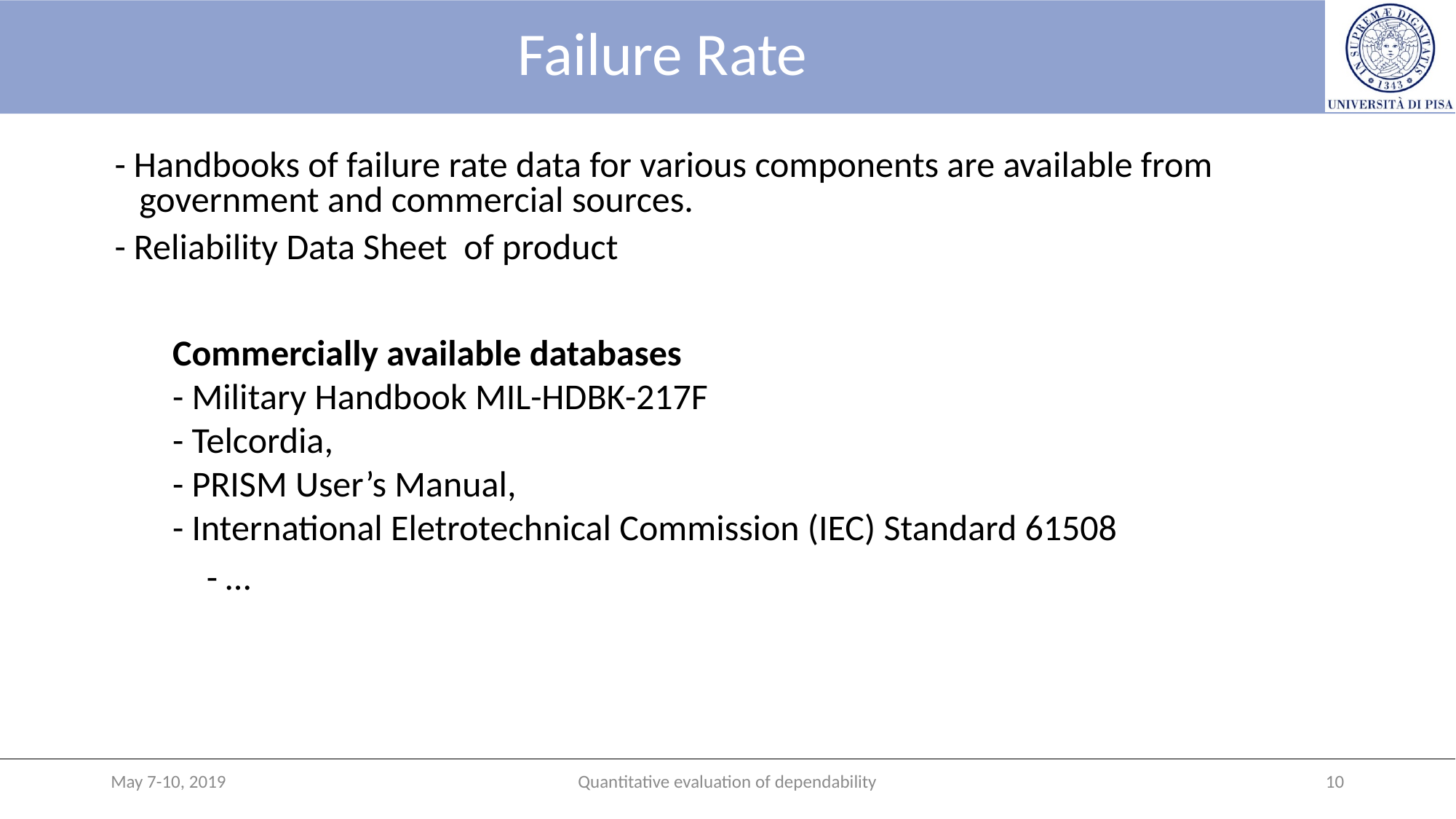

# Failure Rate
- Handbooks of failure rate data for various components are available from
   government and commercial sources.
- Reliability Data Sheet  of product
Commercially available databases
- Military Handbook MIL-HDBK-217F
- Telcordia,
- PRISM User’s Manual,
- International Eletrotechnical Commission (IEC) Standard 61508
	- …
May 7-10, 2019
Quantitative evaluation of dependability
10